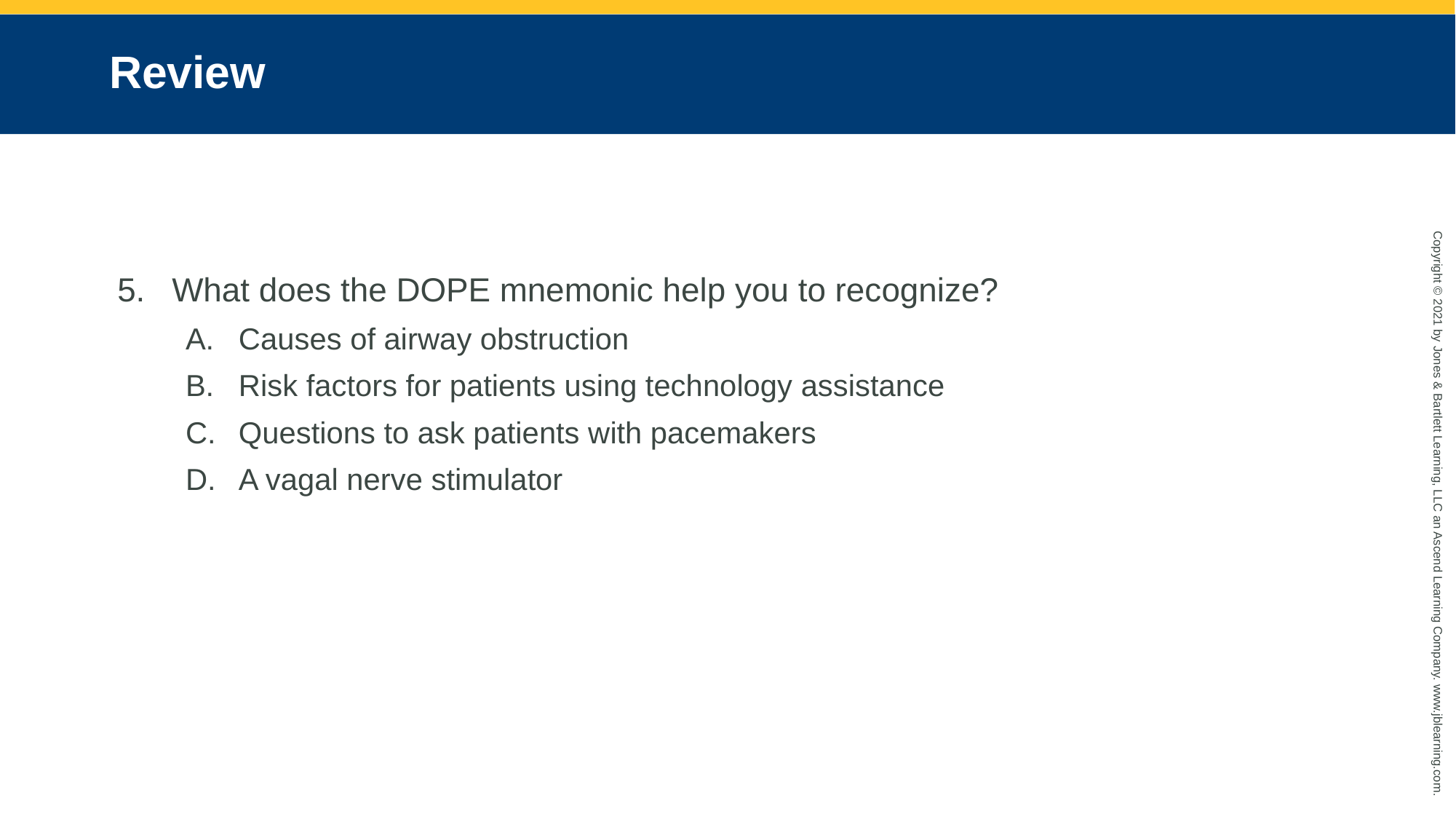

# Review
What does the DOPE mnemonic help you to recognize?
Causes of airway obstruction
Risk factors for patients using technology assistance
Questions to ask patients with pacemakers
A vagal nerve stimulator